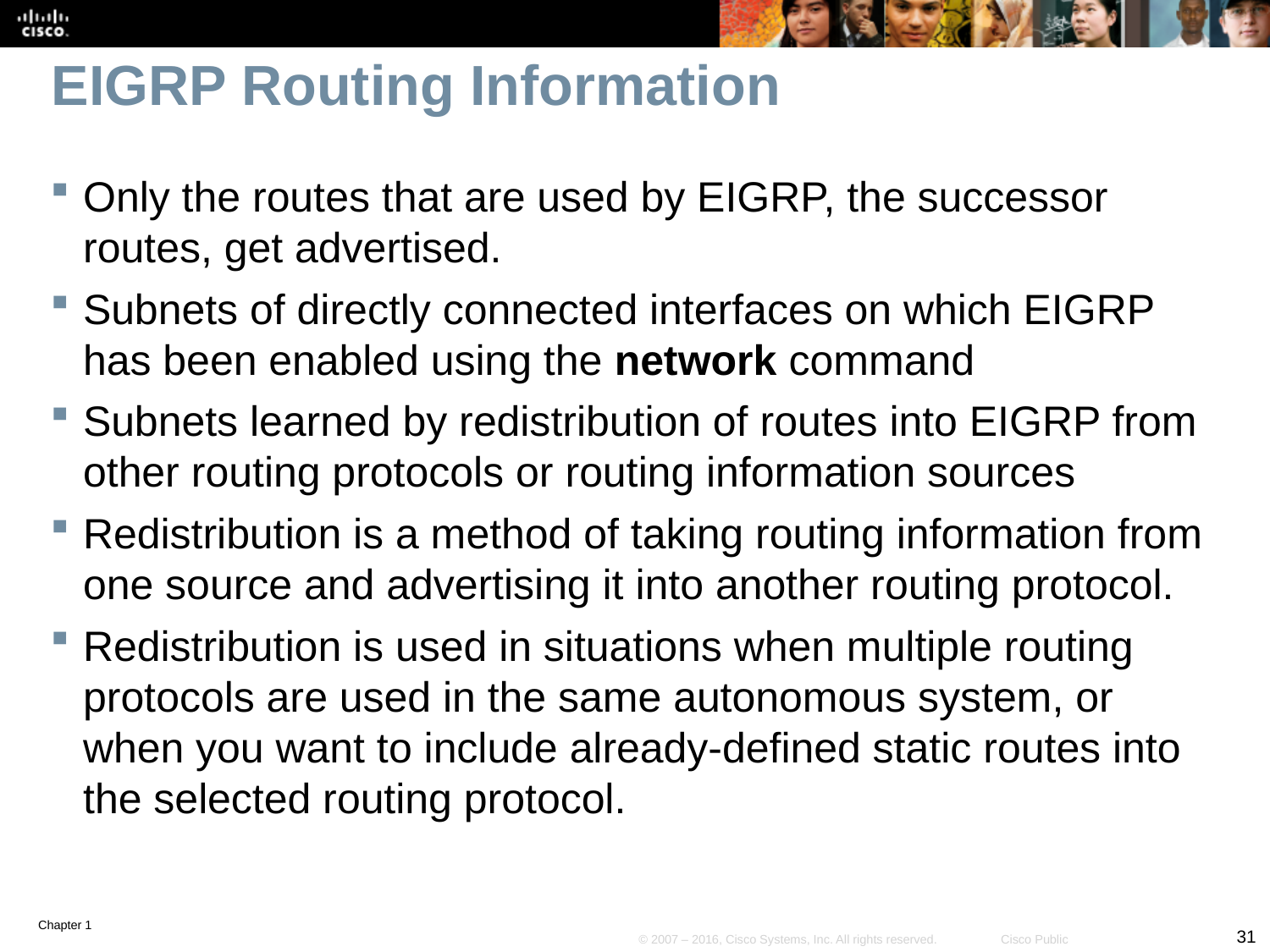

# EIGRP Routing Information
Only the routes that are used by EIGRP, the successor routes, get advertised.
Subnets of directly connected interfaces on which EIGRP has been enabled using the network command
Subnets learned by redistribution of routes into EIGRP from other routing protocols or routing information sources
Redistribution is a method of taking routing information from one source and advertising it into another routing protocol.
Redistribution is used in situations when multiple routing protocols are used in the same autonomous system, or when you want to include already-defined static routes into the selected routing protocol.